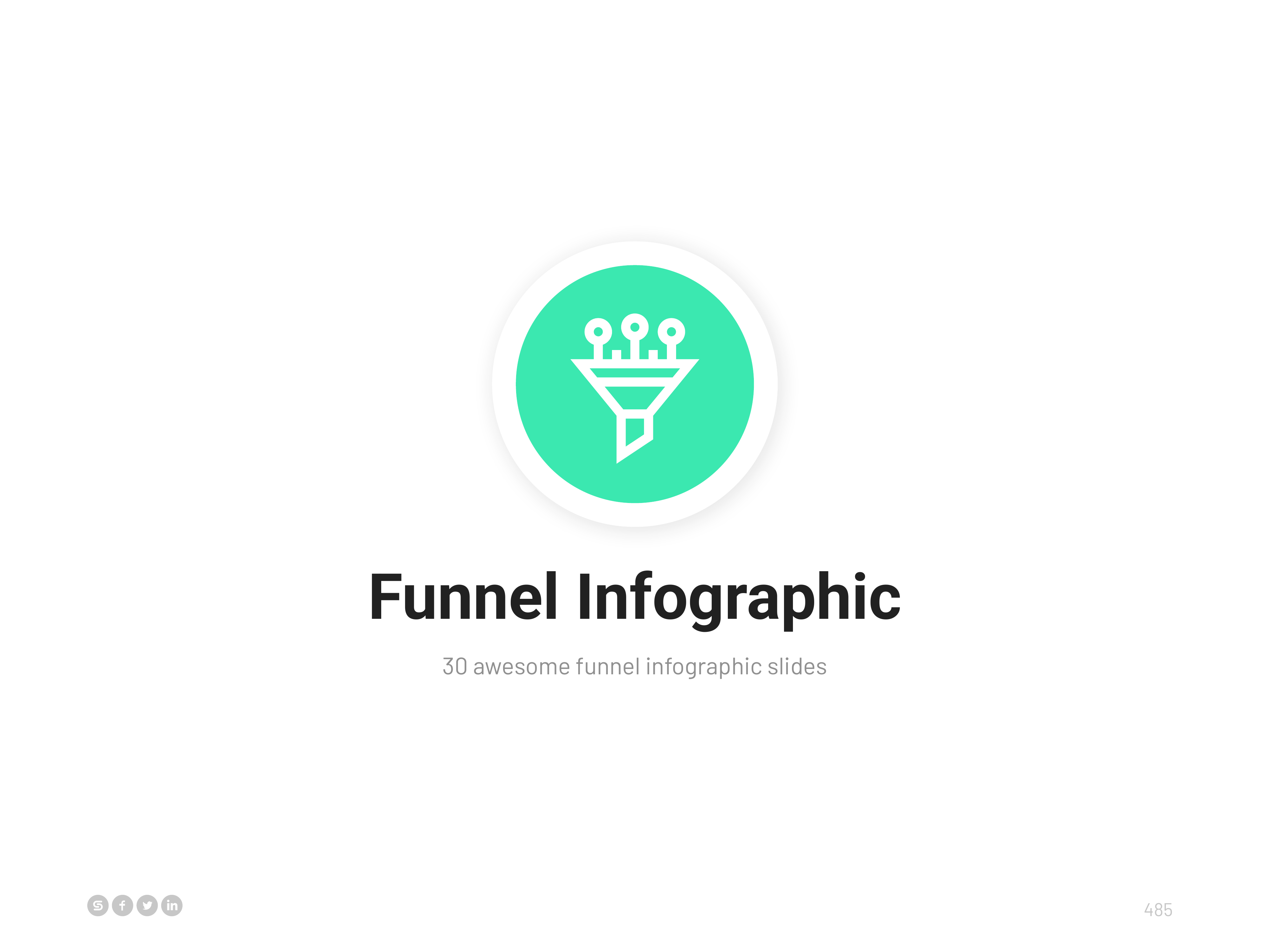

Funnel Infographic
30 awesome funnel infographic slides